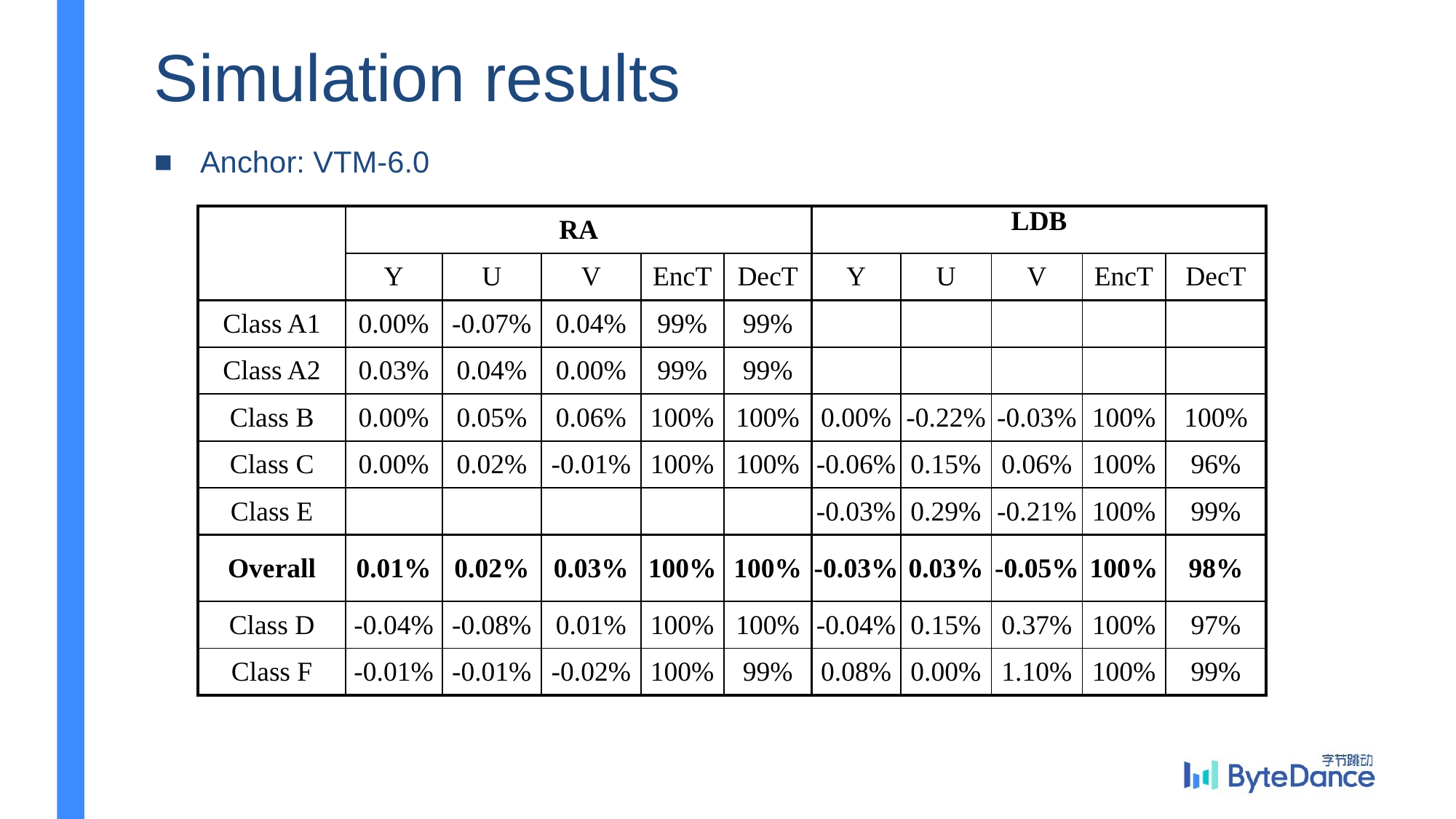

# Simulation results
Anchor: VTM-6.0
|  | RA |  |  |  |  | LDB |  |  |  |  |
| --- | --- | --- | --- | --- | --- | --- | --- | --- | --- | --- |
|  | Y | U | V | EncT | DecT | Y | U | V | EncT | DecT |
| Class A1 | 0.00% | -0.07% | 0.04% | 99% | 99% |  |  |  |  |  |
| Class A2 | 0.03% | 0.04% | 0.00% | 99% | 99% |  |  |  |  |  |
| Class B | 0.00% | 0.05% | 0.06% | 100% | 100% | 0.00% | -0.22% | -0.03% | 100% | 100% |
| Class C | 0.00% | 0.02% | -0.01% | 100% | 100% | -0.06% | 0.15% | 0.06% | 100% | 96% |
| Class E |  |  |  |  |  | -0.03% | 0.29% | -0.21% | 100% | 99% |
| Overall | 0.01% | 0.02% | 0.03% | 100% | 100% | -0.03% | 0.03% | -0.05% | 100% | 98% |
| Class D | -0.04% | -0.08% | 0.01% | 100% | 100% | -0.04% | 0.15% | 0.37% | 100% | 97% |
| Class F | -0.01% | -0.01% | -0.02% | 100% | 99% | 0.08% | 0.00% | 1.10% | 100% | 99% |